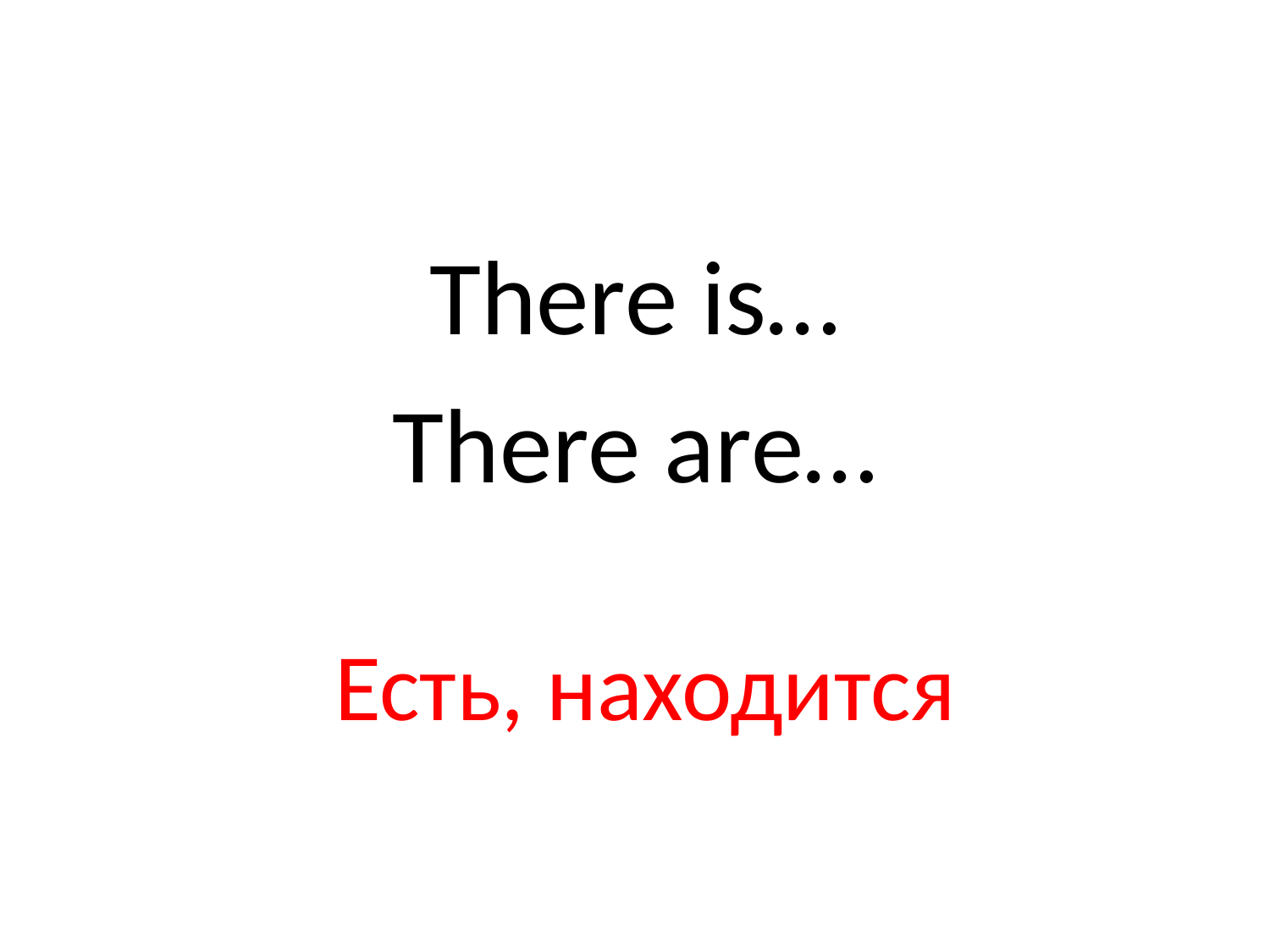

There is…
There are…
# Есть, находится